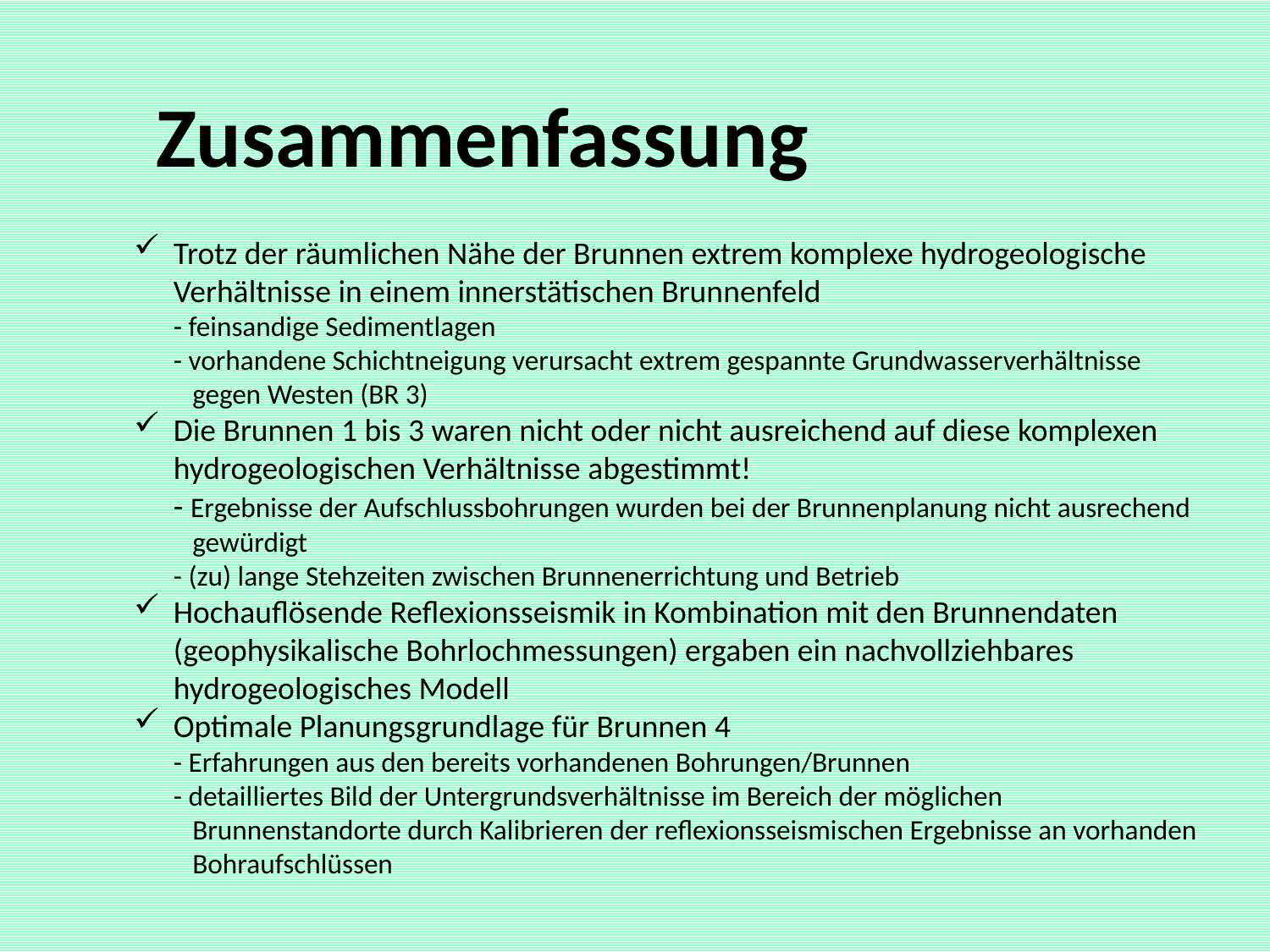

Zusammenfassung
Trotz der räumlichen Nähe der Brunnen extrem komplexe hydrogeologische
Verhältnisse in einem innerstätischen Brunnenfeld
- feinsandige Sedimentlagen
- vorhandene Schichtneigung verursacht extrem gespannte Grundwasserverhältnisse
   gegen Westen (BR 3)
Die Brunnen 1 bis 3 waren nicht oder nicht ausreichend auf diese komplexen
hydrogeologischen Verhältnisse abgestimmt!
- Ergebnisse der Aufschlussbohrungen wurden bei der Brunnenplanung nicht ausrechend
   gewürdigt
- (zu) lange Stehzeiten zwischen Brunnenerrichtung und Betrieb
Hochauflösende Reflexionsseismik in Kombination mit den Brunnendaten
(geophysikalische Bohrlochmessungen) ergaben ein nachvollziehbares
hydrogeologisches Modell
Optimale Planungsgrundlage für Brunnen 4
- Erfahrungen aus den bereits vorhandenen Bohrungen/Brunnen
- detailliertes Bild der Untergrundsverhältnisse im Bereich der möglichen
   Brunnenstandorte durch Kalibrieren der reflexionsseismischen Ergebnisse an vorhanden
   Bohraufschlüssen